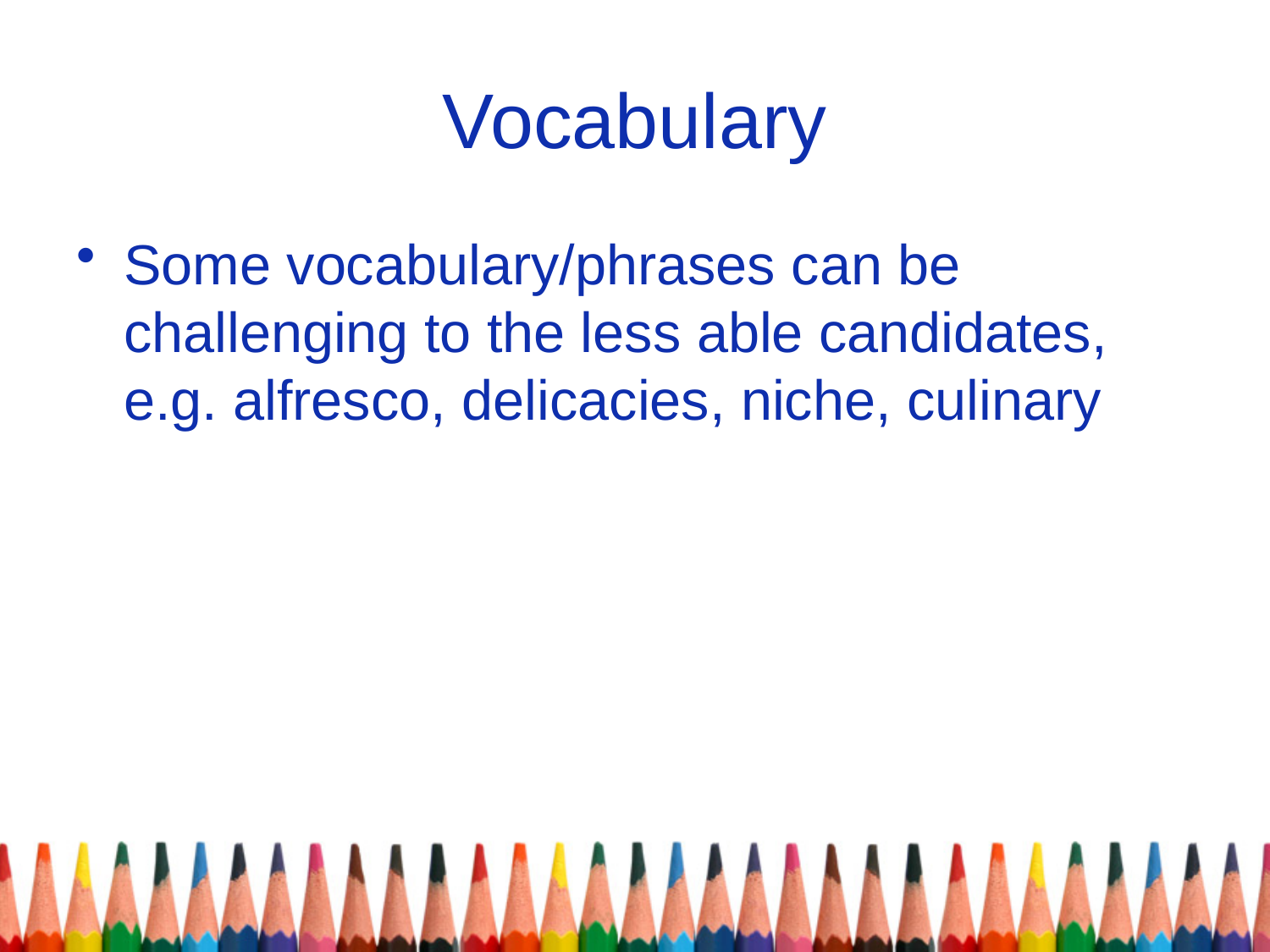

# Vocabulary
Some vocabulary/phrases can be challenging to the less able candidates, e.g. alfresco, delicacies, niche, culinary